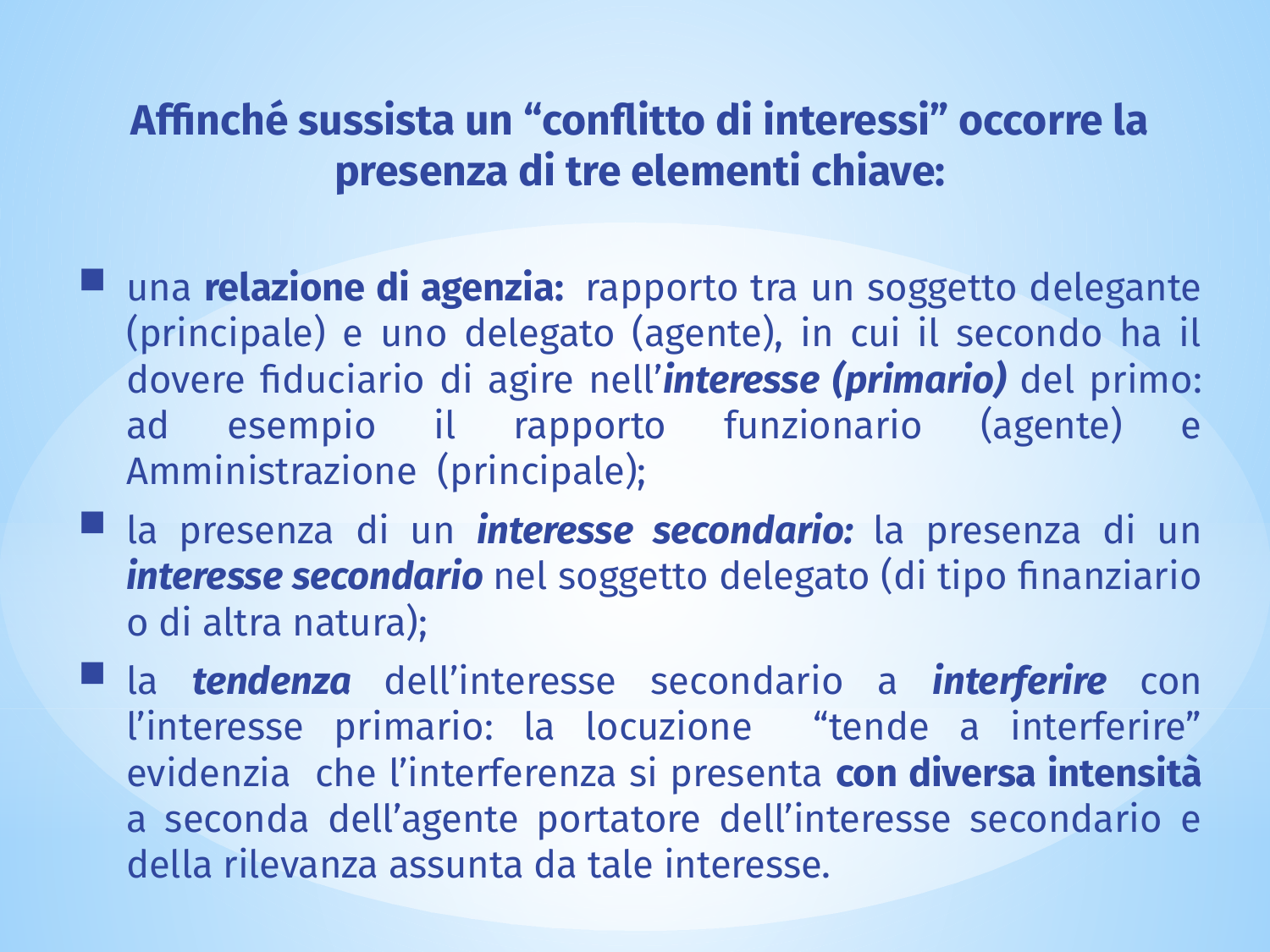

# Affinché sussista un “conflitto di interessi” occorre la presenza di tre elementi chiave:
una relazione di agenzia:  rapporto tra un soggetto delegante (principale) e uno delegato (agente), in cui il secondo ha il dovere fiduciario di agire nell’interesse (primario) del primo: ad esempio il rapporto funzionario (agente) e Amministrazione  (principale);
la presenza di un interesse secondario: la presenza di un interesse secondario nel soggetto delegato (di tipo finanziario o di altra natura);
la tendenza dell’interesse secondario a interferire con l’interesse primario: la locuzione  “tende a interferire” evidenzia  che l’interferenza si presenta con diversa intensità a seconda dell’agente portatore dell’interesse secondario e della rilevanza assunta da tale interesse.